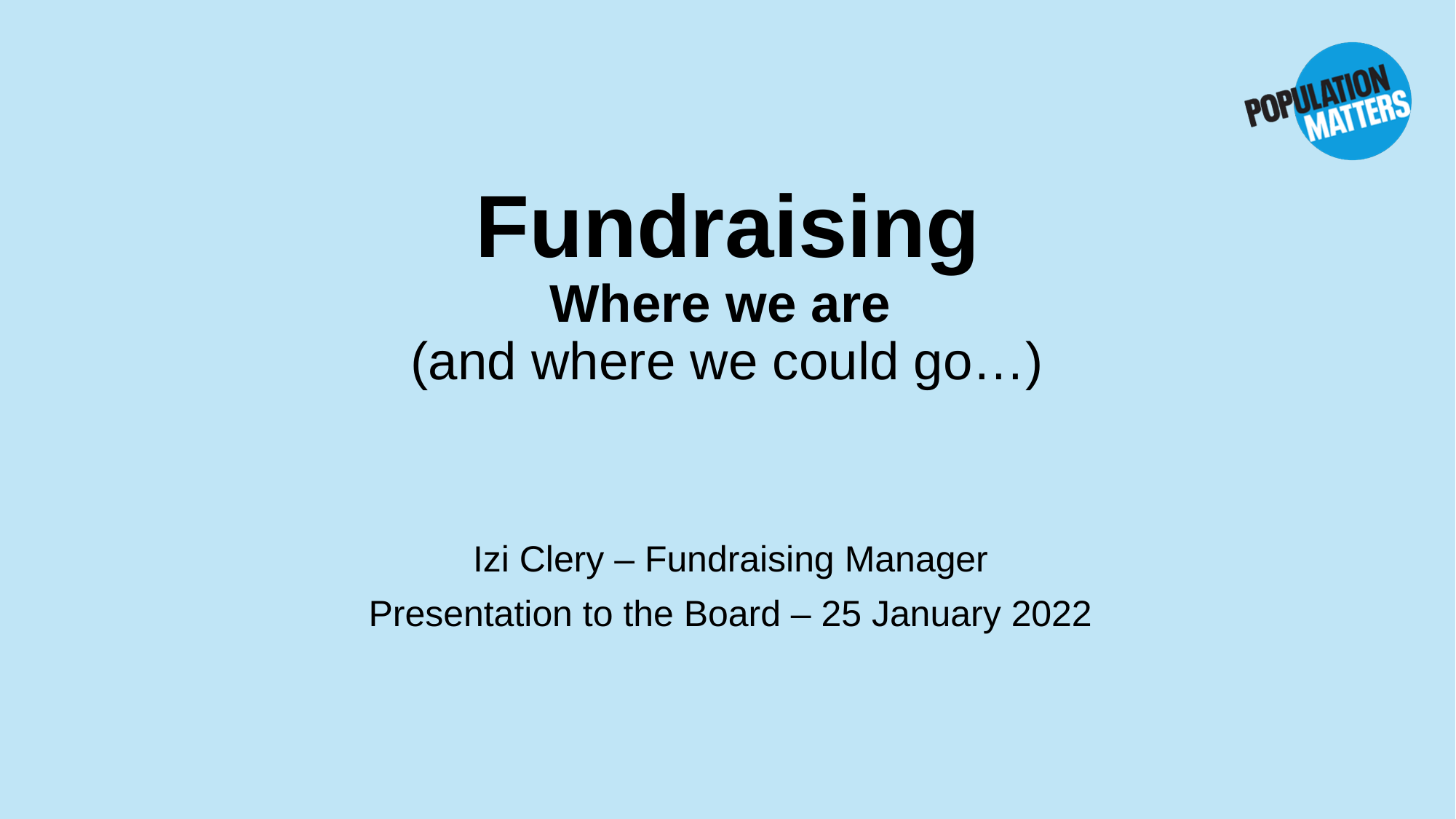

# Fundraising Where we are (and where we could go…)
Izi Clery – Fundraising Manager
Presentation to the Board – 25 January 2022